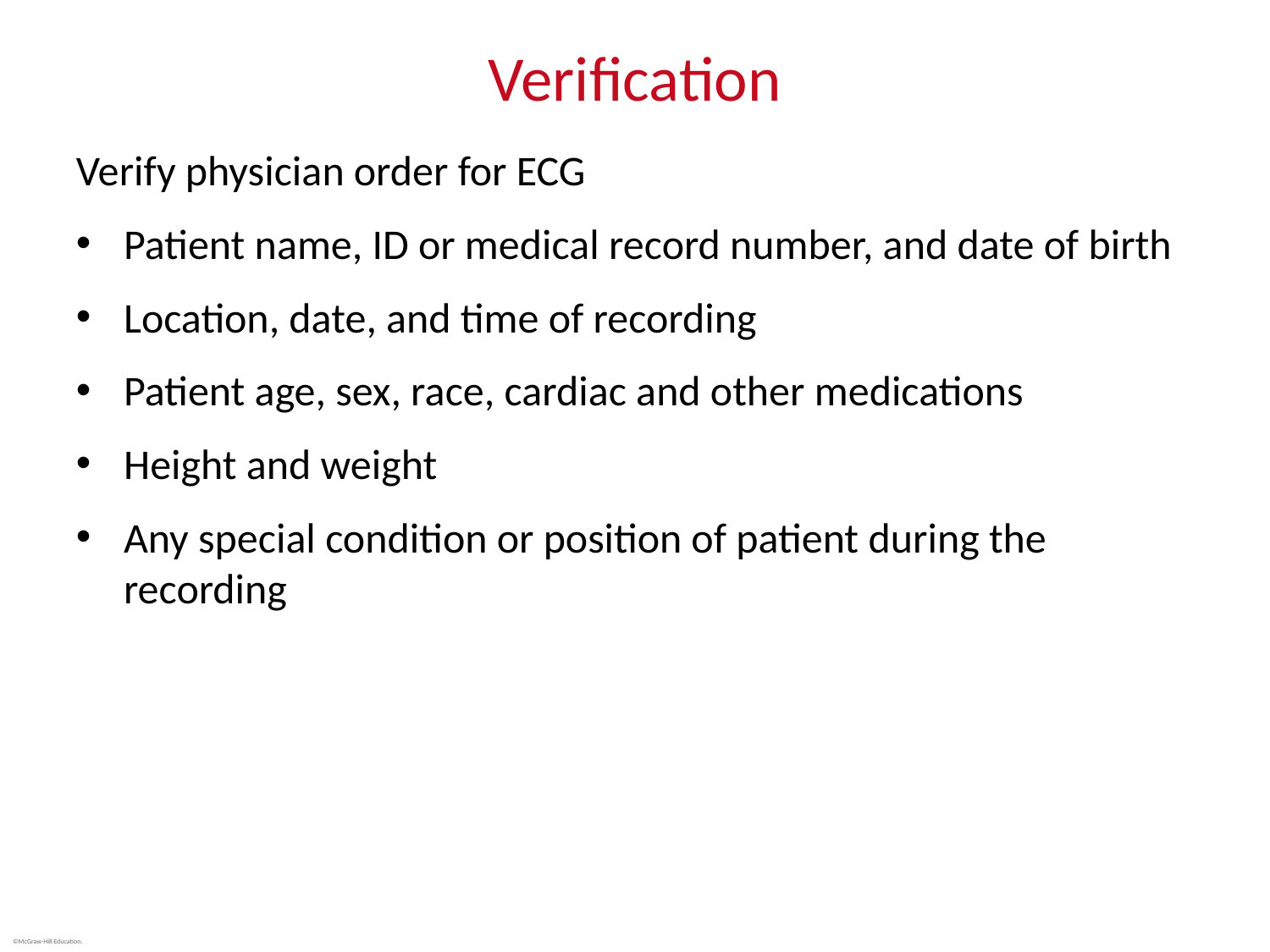

# Verification
Verify physician order for ECG
Patient name, ID or medical record number, and date of birth
Location, date, and time of recording
Patient age, sex, race, cardiac and other medications
Height and weight
Any special condition or position of patient during the recording